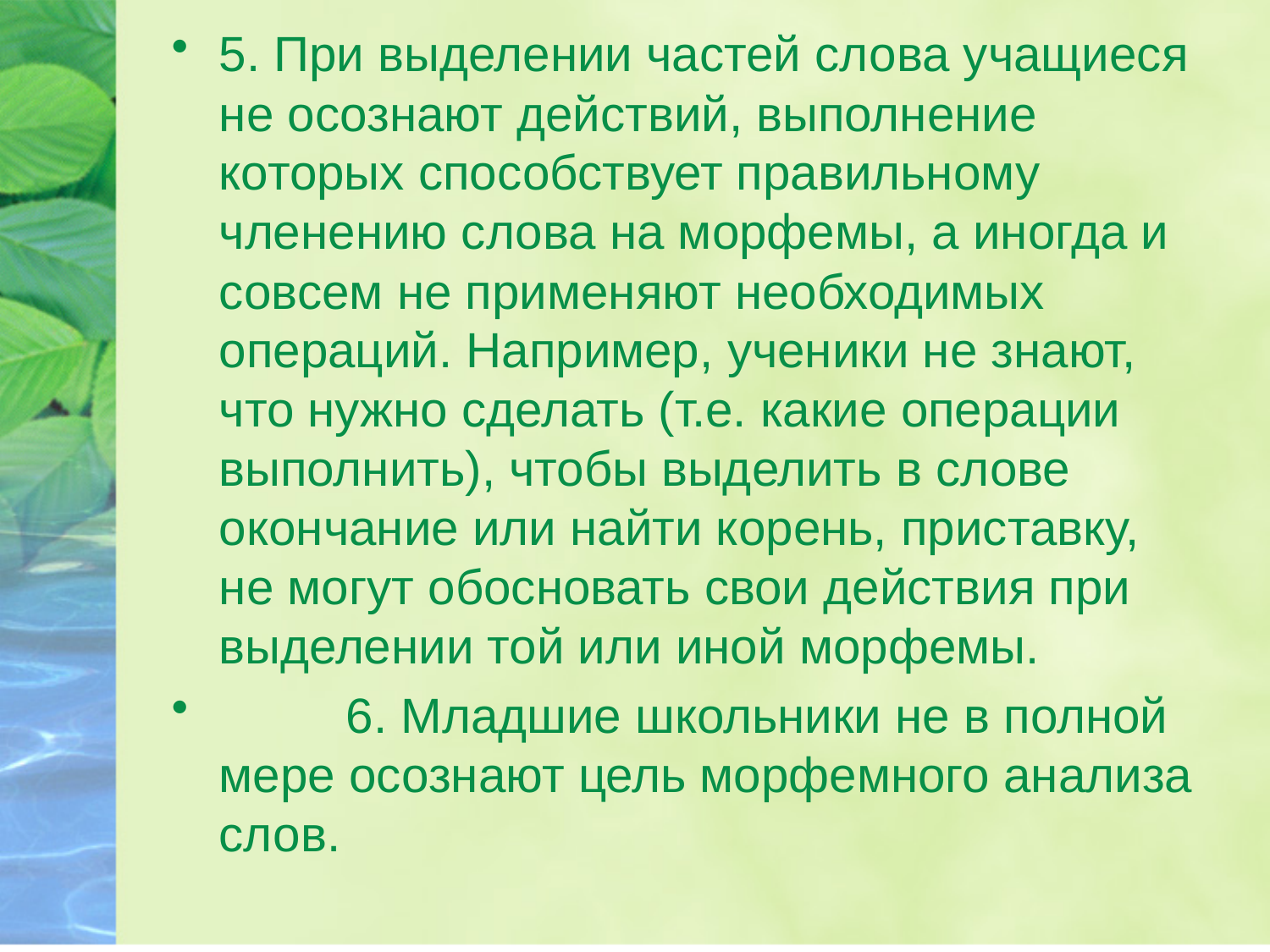

5. При выделении частей слова учащиеся не осознают действий, выполнение которых способствует правильному членению слова на морфемы, а иногда и совсем не применяют необходимых операций. Например, ученики не знают, что нужно сделать (т.е. какие операции выполнить), чтобы выделить в слове окончание или найти корень, приставку, не могут обосновать свои действия при выделении той или иной морфемы.
	6. Младшие школьники не в полной мере осознают цель морфемного анализа слов.